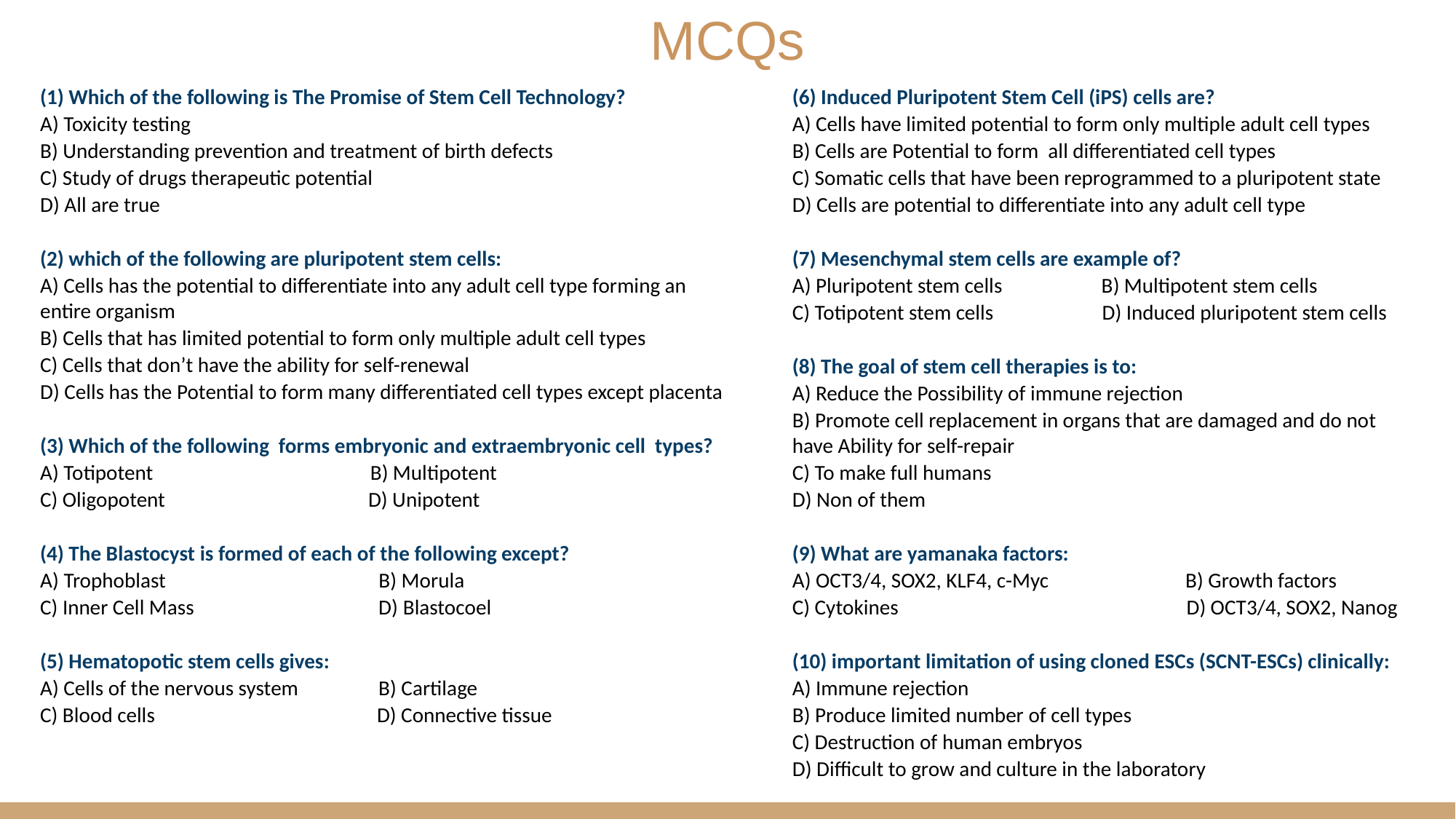

(1) Which of the following is The Promise of Stem Cell Technology?
A) Toxicity testing
B) Understanding prevention and treatment of birth defects
C) Study of drugs therapeutic potential
D) All are true

(2) which of the following are pluripotent stem cells:
A) Cells has the potential to differentiate into any adult cell type forming an
entire organism
B) Cells that has limited potential to form only multiple adult cell types
C) Cells that don’t have the ability for self-renewal
D) Cells has the Potential to form many differentiated cell types except placenta

(3) Which of the following  forms embryonic and extraembryonic cell  types?
A) Totipotent                                              B) Multipotent
C) Oligopotent                                           D) Unipotent

(4) The Blastocyst is formed of each of the following except?
A) Trophoblast                                             B) Morula
C) Inner Cell Mass                                       D) Blastocoel

(5) Hematopotic stem cells gives:
A) Cells of the nervous system                 B) Cartilage
C) Blood cells                                               D) Connective tissue

(6) Induced Pluripotent Stem Cell (iPS) cells are?
A) Cells have limited potential to form only multiple adult cell types
B) Cells are Potential to form  all differentiated cell types
C) Somatic cells that have been reprogrammed to a pluripotent state
D) Cells are potential to differentiate into any adult cell type

(7) Mesenchymal stem cells are example of?
A) Pluripotent stem cells                     B) Multipotent stem cells
C) Totipotent stem cells                       D) Induced pluripotent stem cells

(8) The goal of stem cell therapies is to:
A) Reduce the Possibility of immune rejection
B) Promote cell replacement in organs that are damaged and do not have Ability for self-repair
C) To make full humans
D) Non of them

(9) What are yamanaka factors:
A) OCT3/4, SOX2, KLF4, c-Myc                             B) Growth factors
C) Cytokines                                                             D) OCT3/4, SOX2, Nanog

(10) important limitation of using cloned ESCs (SCNT-ESCs) clinically:
A) Immune rejection
B) Produce limited number of cell types
C) Destruction of human embryos
D) Difficult to grow and culture in the laboratory